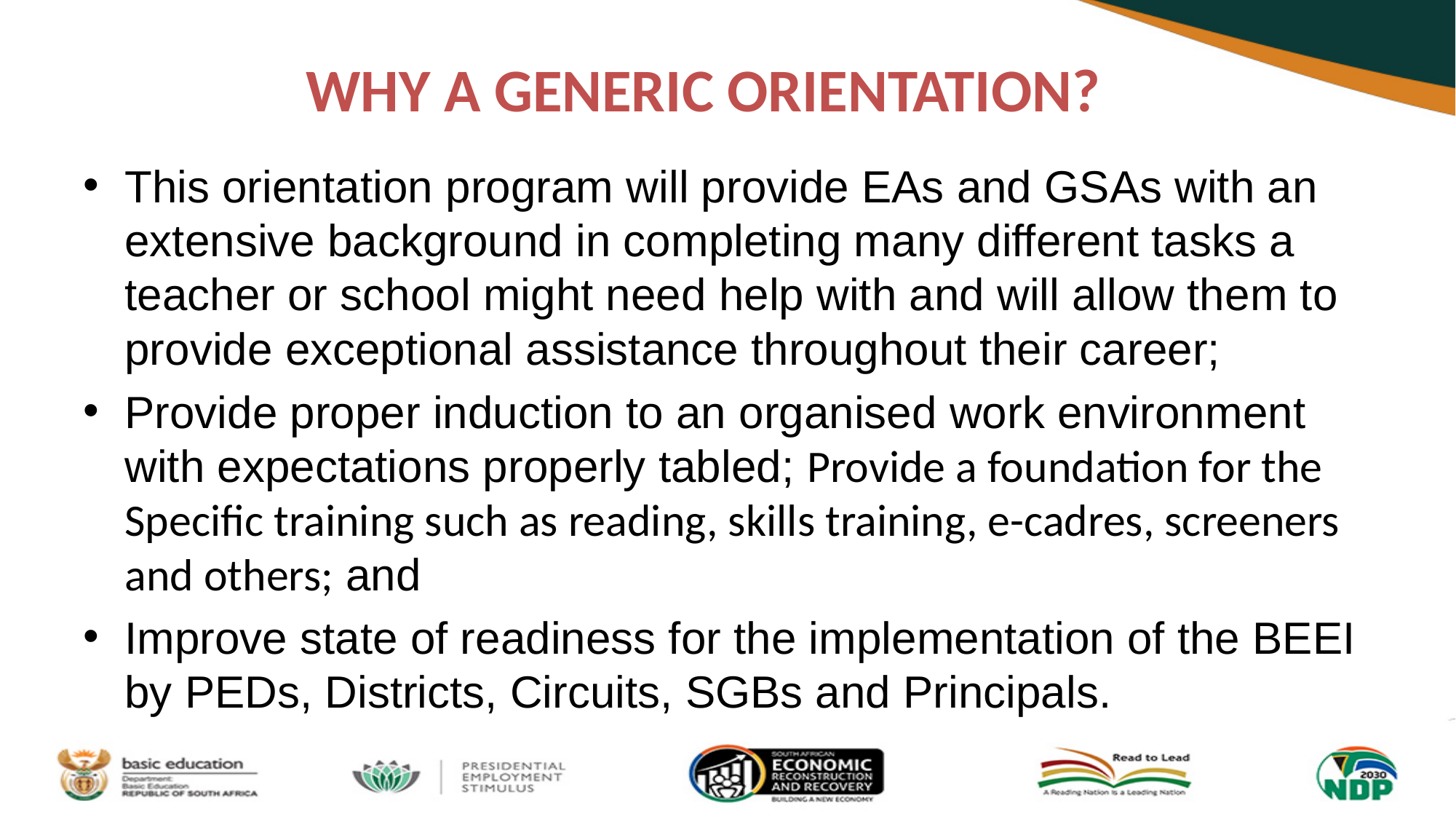

# WHY A GENERIC ORIENTATION?
This orientation program will provide EAs and GSAs with an extensive background in completing many different tasks a teacher or school might need help with and will allow them to provide exceptional assistance throughout their career;
Provide proper induction to an organised work environment with expectations properly tabled; Provide a foundation for the Specific training such as reading, skills training, e-cadres, screeners and others; and
Improve state of readiness for the implementation of the BEEI by PEDs, Districts, Circuits, SGBs and Principals.